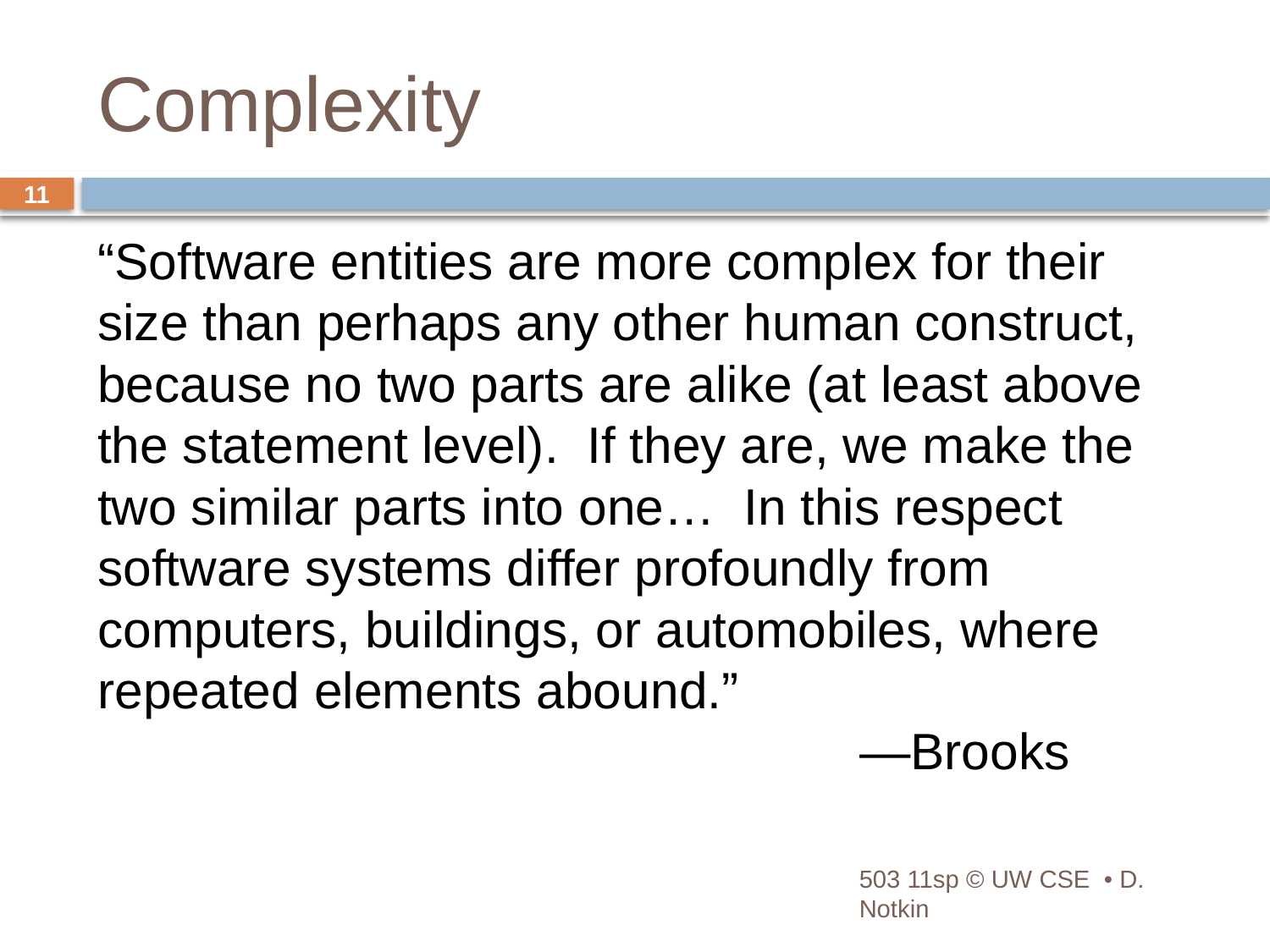

# Complexity
11
“Software entities are more complex for their size than perhaps any other human construct, because no two parts are alike (at least above the statement level).  If they are, we make the two similar parts into one…  In this respect software systems differ profoundly from computers, buildings, or automobiles, where repeated elements abound.”
						—Brooks
503 11sp © UW CSE  • D. Notkin